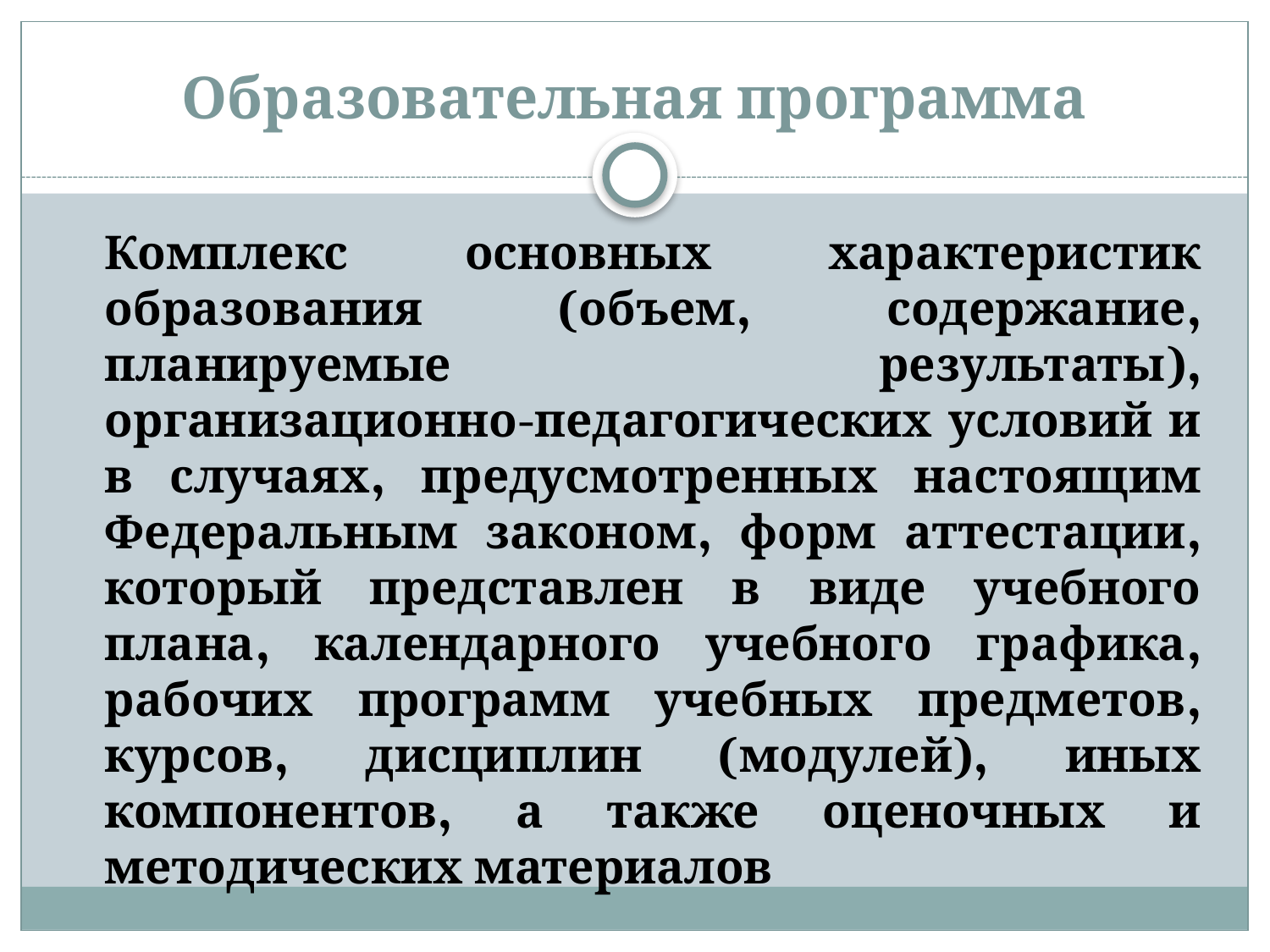

# Образовательная программа
	Комплекс основных характеристик образования (объем, содержание, планируемые результаты), организационно-педагогических условий и в случаях, предусмотренных настоящим Федеральным законом, форм аттестации, который представлен в виде учебного плана, календарного учебного графика, рабочих программ учебных предметов, курсов, дисциплин (модулей), иных компонентов, а также оценочных и методических материалов